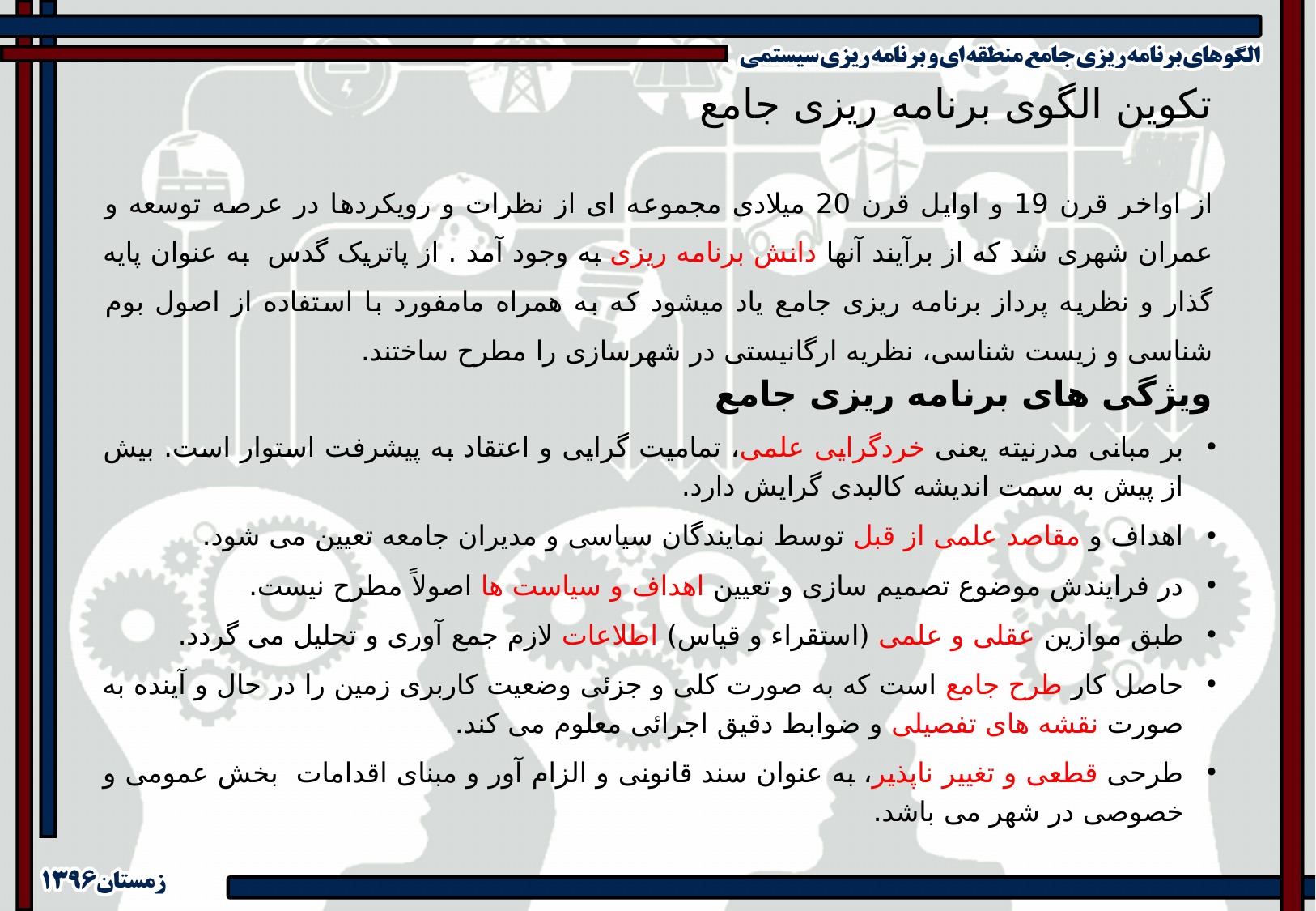

تکوین الگوی برنامه ریزی جامع

از اواخر قرن 19 و اوایل قرن 20 میلادی مجموعه ای از نظرات و رویکردها در عرصه توسعه و عمران شهری شد که از برآیند آنها دانش برنامه ریزی به وجود آمد . از پاتریک گدس  به عنوان پایه گذار و نظریه پرداز برنامه ریزی جامع یاد میشود که به همراه مامفورد با استفاده از اصول بوم شناسی و زیست شناسی، نظریه ارگانیستی در شهرسازی را مطرح ساختند.
ویژگی های برنامه ریزی جامع
بر مبانی مدرنیته یعنی خردگرایی علمی، تمامیت گرایی و اعتقاد به پیشرفت استوار است. بیش از پیش به سمت اندیشه کالبدی گرایش دارد.
اهداف و مقاصد علمی از قبل توسط نمایندگان سیاسی و مدیران جامعه تعیین می شود.
در فرایندش موضوع تصمیم سازی و تعیین اهداف و سیاست ها اصولاً مطرح نیست.
طبق موازین عقلی و علمی (استقراء و قیاس) اطلاعات لازم جمع آوری و تحلیل می گردد.
حاصل کار طرح جامع است که به صورت کلی و جزئی وضعیت کاربری زمین را در حال و آینده به صورت نقشه های تفصیلی و ضوابط دقیق اجرائی معلوم می کند.
طرحی قطعی و تغییر ناپذیر، به عنوان سند قانونی و الزام آور و مبنای اقدامات  بخش عمومی و خصوصی در شهر می باشد.